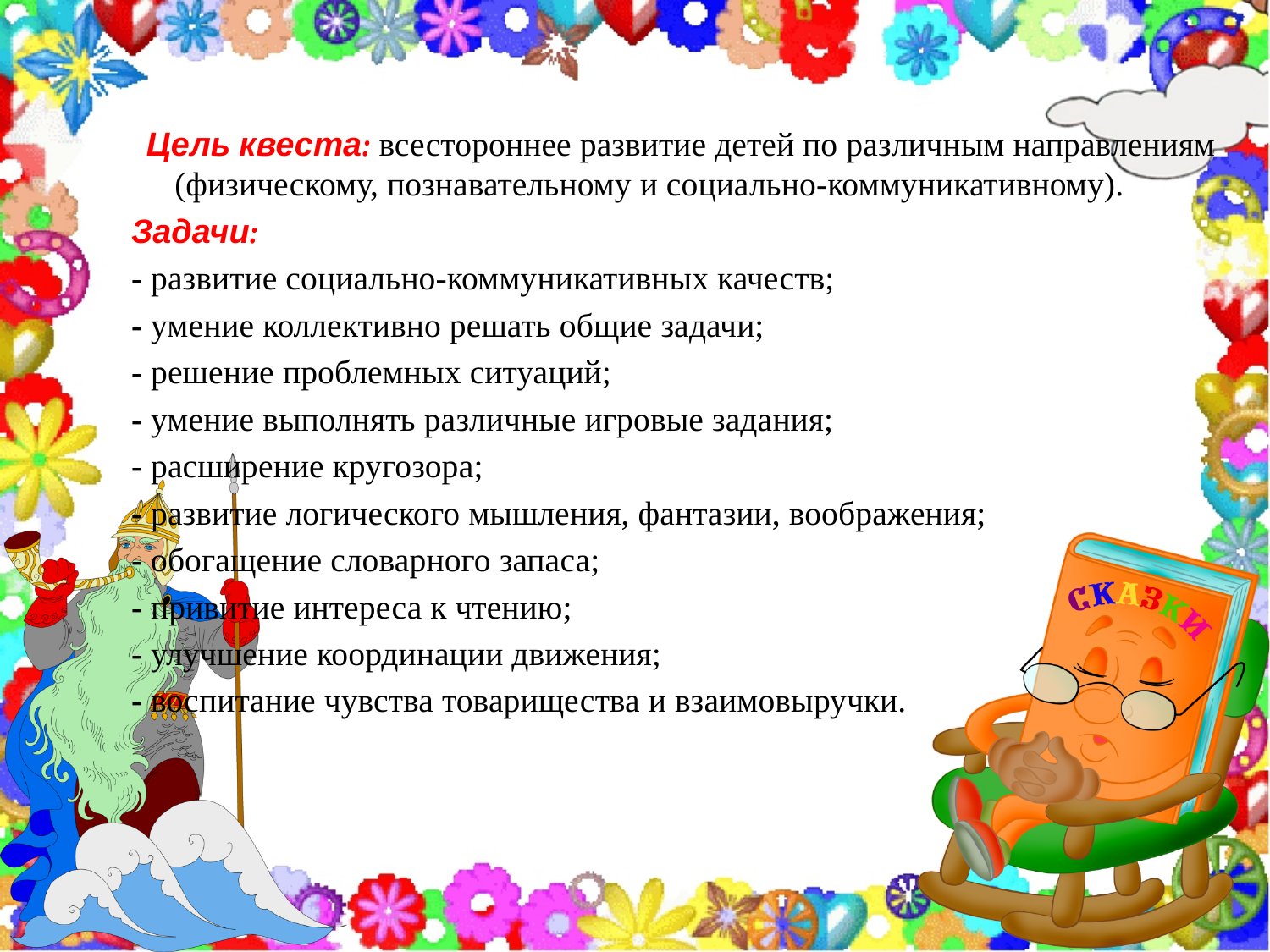

Цель квеста: всестороннее развитие детей по различным направлениям (физическому, познавательному и социально-коммуникативному).
	Задачи:
	- развитие социально-коммуникативных качеств;
	- умение коллективно решать общие задачи;
	- решение проблемных ситуаций;
	- умение выполнять различные игровые задания;
	- расширение кругозора;
	- развитие логического мышления, фантазии, воображения;
	- обогащение словарного запаса;
	- привитие интереса к чтению;
	- улучшение координации движения;
	- воспитание чувства товарищества и взаимовыручки.